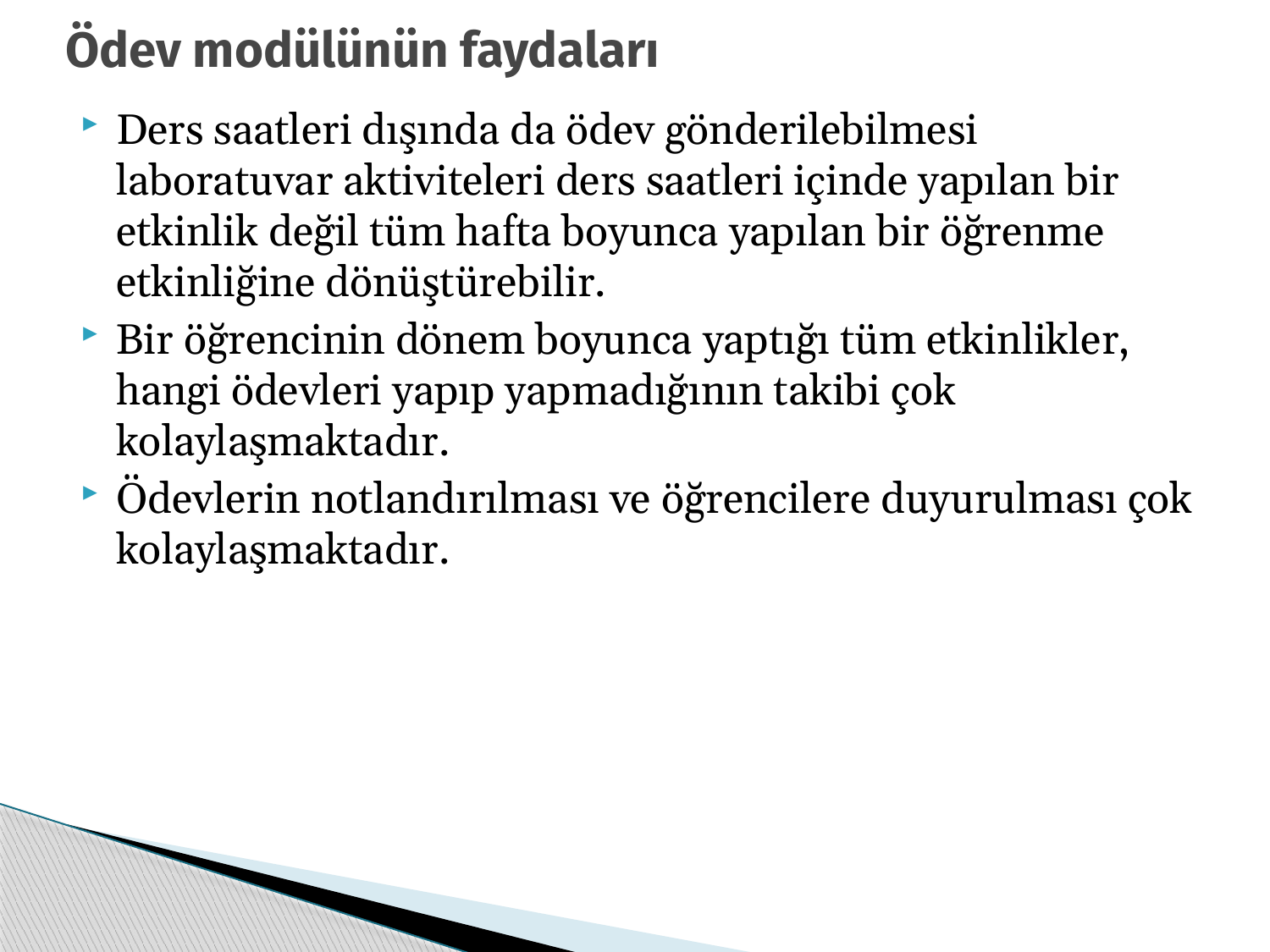

# Ödev modülünün faydaları
Ders saatleri dışında da ödev gönderilebilmesi laboratuvar aktiviteleri ders saatleri içinde yapılan bir etkinlik değil tüm hafta boyunca yapılan bir öğrenme etkinliğine dönüştürebilir.
Bir öğrencinin dönem boyunca yaptığı tüm etkinlikler, hangi ödevleri yapıp yapmadığının takibi çok kolaylaşmaktadır.
Ödevlerin notlandırılması ve öğrencilere duyurulması çok kolaylaşmaktadır.